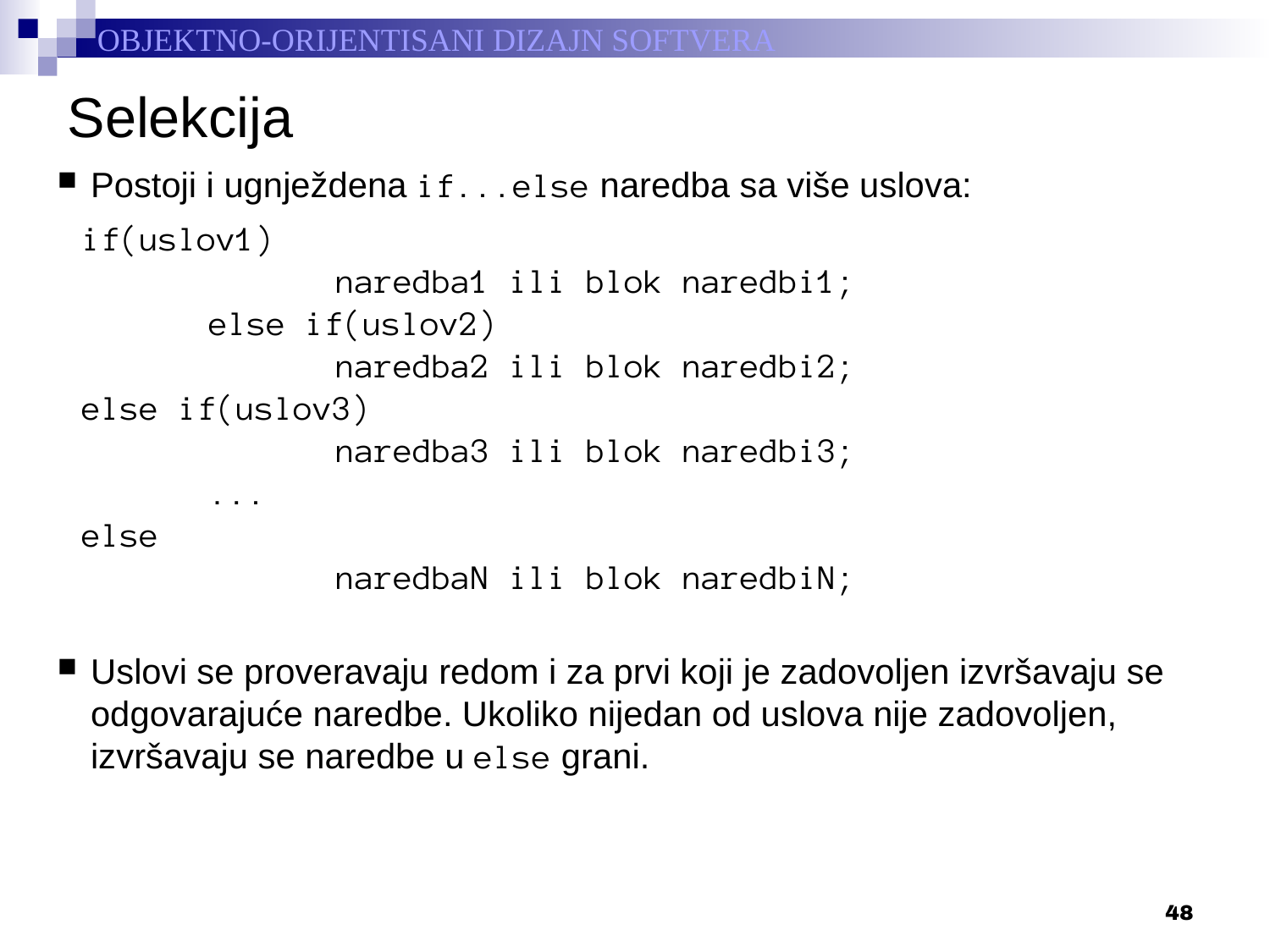

# Selekcija
Postoji i ugnježdena if...else naredba sa više uslova:
if(uslov1)
		naredba1 ili blok naredbi1;
	else if(uslov2)
		naredba2 ili blok naredbi2;
else if(uslov3)
		naredba3 ili blok naredbi3;
	...
else
		naredbaN ili blok naredbiN;

Uslovi se proveravaju redom i za prvi koji je zadovoljen izvršavaju se odgovarajuće naredbe. Ukoliko nijedan od uslova nije zadovoljen, izvršavaju se naredbe u else grani.
48